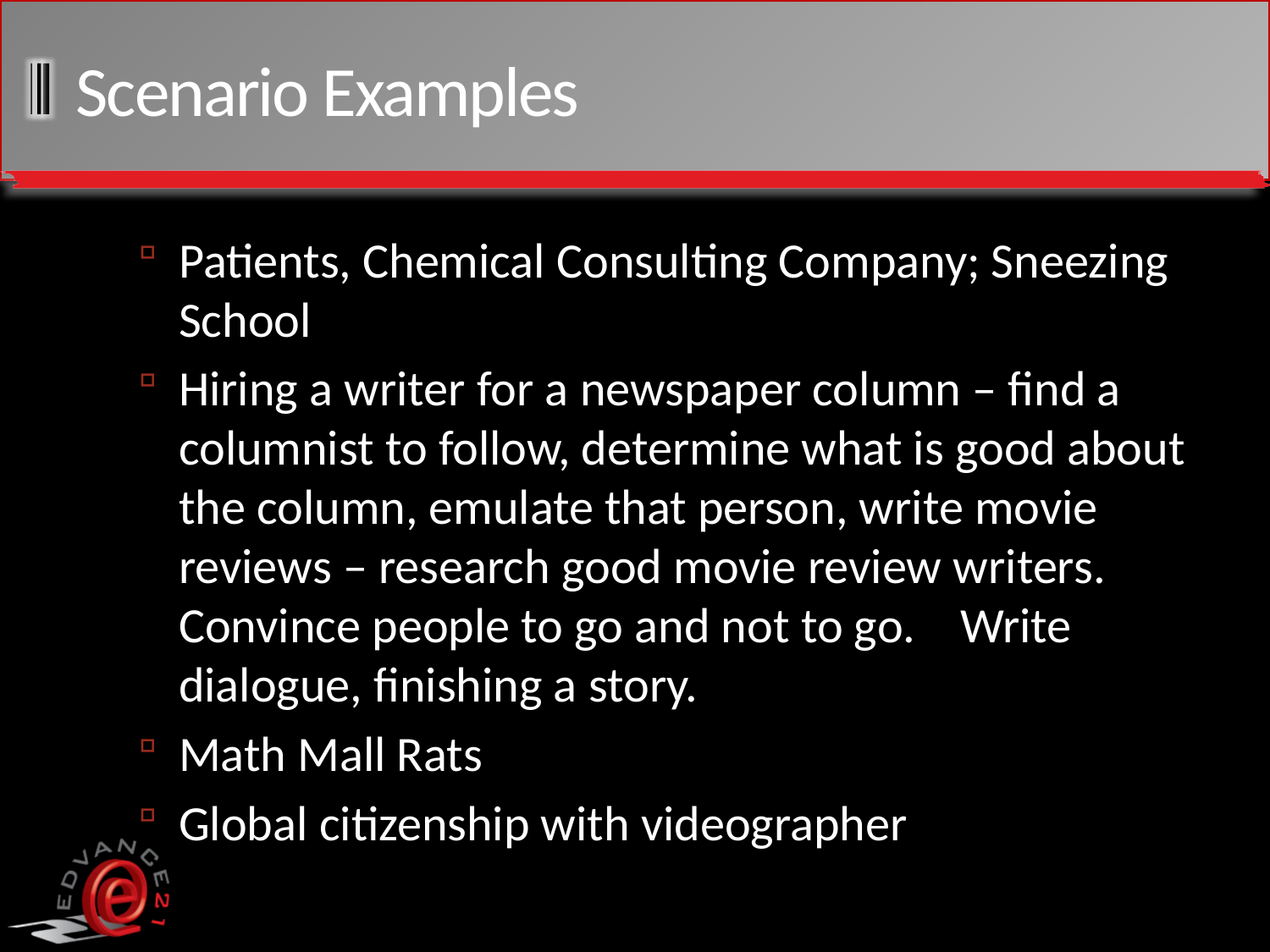

# Scenario Examples
Patients, Chemical Consulting Company; Sneezing School
Hiring a writer for a newspaper column – find a columnist to follow, determine what is good about the column, emulate that person, write movie reviews – research good movie review writers.  Convince people to go and not to go.    Write dialogue, finishing a story.
Math Mall Rats
Global citizenship with videographer